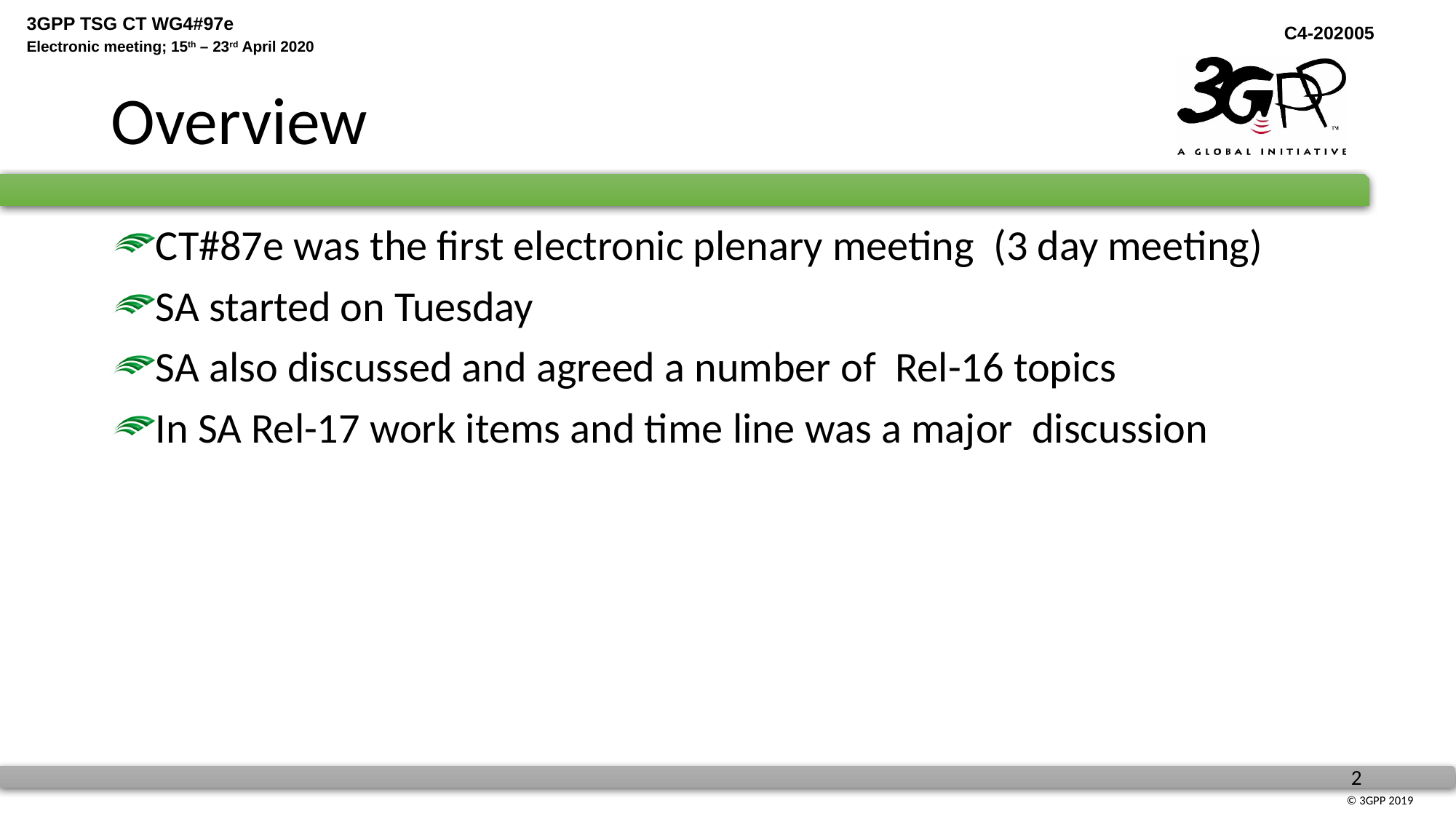

# Overview
CT#87e was the first electronic plenary meeting  (3 day meeting)
SA started on Tuesday
SA also discussed and agreed a number of  Rel-16 topics
In SA Rel-17 work items and time line was a major  discussion